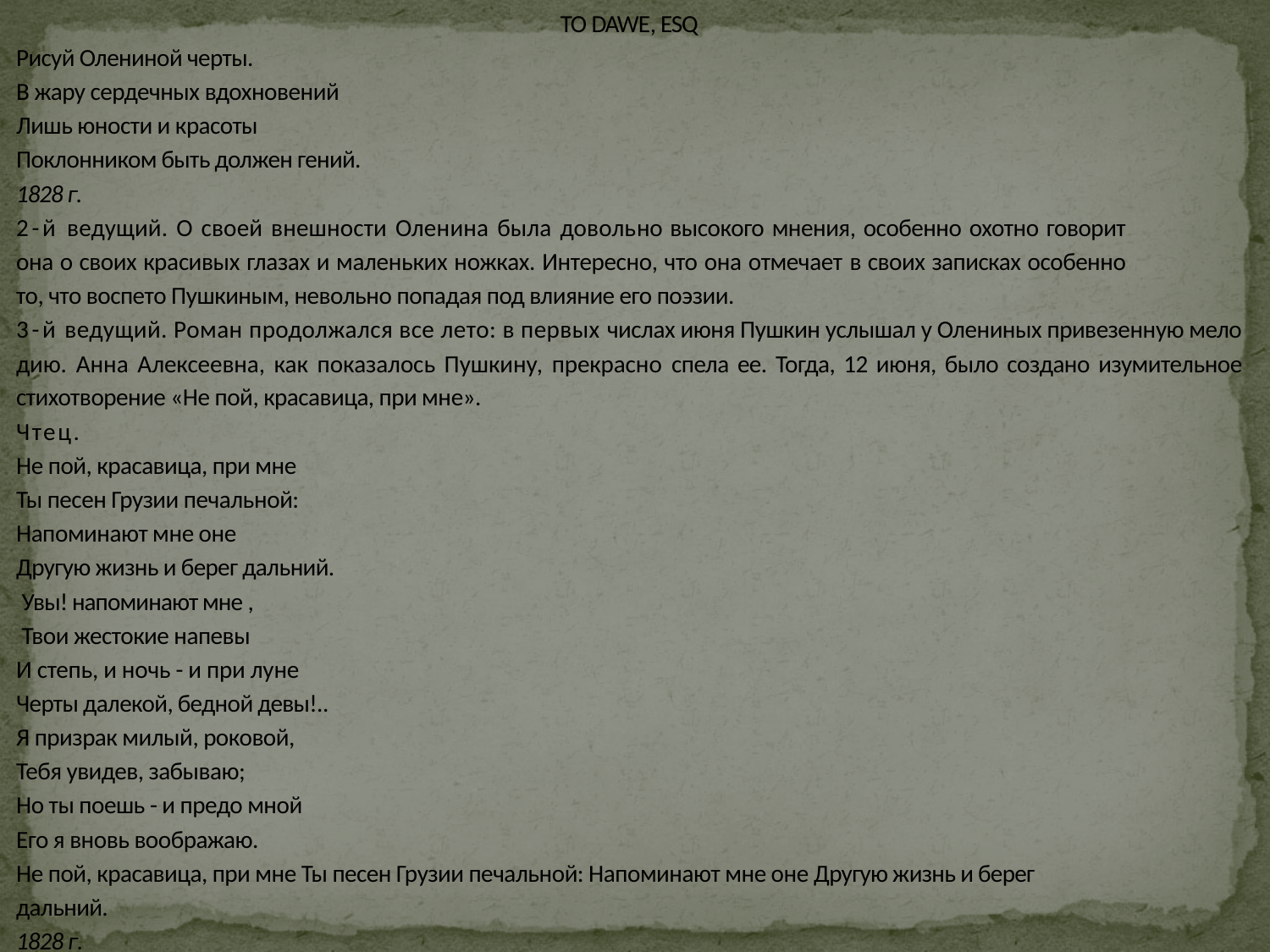

ТО DAWE, ESQ
Рисуй Олениной черты.
В жару сердечных вдохновений
Лишь юности и красоты
Поклонником быть должен гений.
1828 г.
2-й ведущий. О своей внешности Оленина была доволь­но высокого мнения, особенно охотно говорит она о своих кра­сивых глазах и маленьких ножках. Интересно, что она отмечает в своих записках особенно то, что воспето Пушкиным, невольно попадая под влияние его поэзии.
3-й ведущий. Роман продолжался все лето: в первых числах июня Пушкин услышал у Олениных привезенную мело­дию. Анна Алексеевна, как показалось Пушкину, прекрасно спела ее. Тогда, 12 июня, было создано изумительное стихотво­рение «Не пой, красавица, при мне».
Чтец.
Не пой, красавица, при мне
Ты песен Грузии печальной:
Напоминают мне оне
Другую жизнь и берег дальний.
 Увы! напоминают мне ,
 Твои жестокие напевы
И степь, и ночь - и при луне
Черты далекой, бедной девы!..
Я призрак милый, роковой,
Тебя увидев, забываю;
Но ты поешь - и предо мной
Его я вновь воображаю.
Не пой, красавица, при мне Ты песен Грузии печальной: Напоминают мне оне Другую жизнь и берег дальний.
1828 г.
#